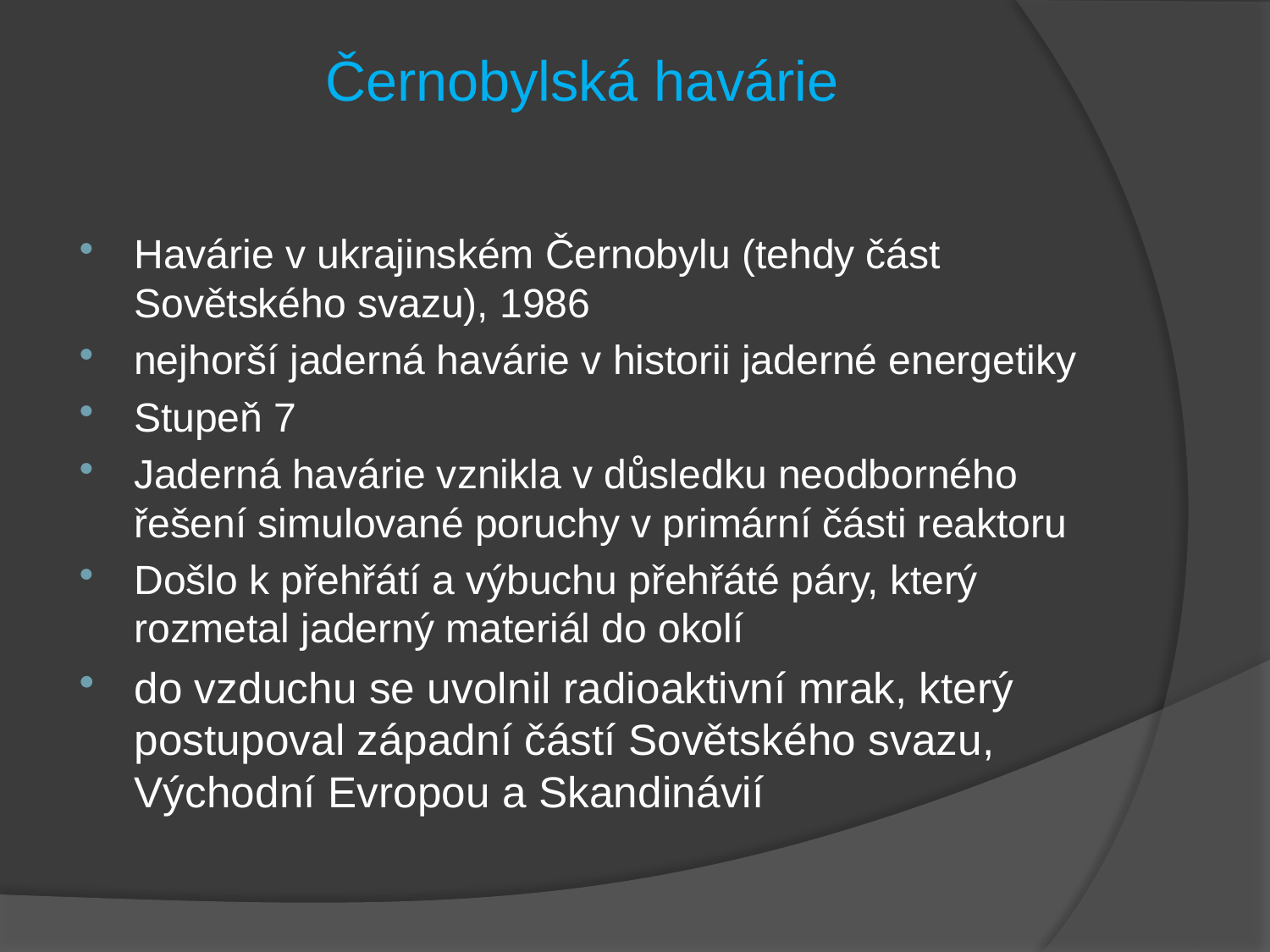

# Černobylská havárie
Havárie v ukrajinském Černobylu (tehdy část Sovětského svazu), 1986
nejhorší jaderná havárie v historii jaderné energetiky
Stupeň 7
Jaderná havárie vznikla v důsledku neodborného řešení simulované poruchy v primární části reaktoru
Došlo k přehřátí a výbuchu přehřáté páry, který rozmetal jaderný materiál do okolí
do vzduchu se uvolnil radioaktivní mrak, který postupoval západní částí Sovětského svazu, Východní Evropou a Skandinávií